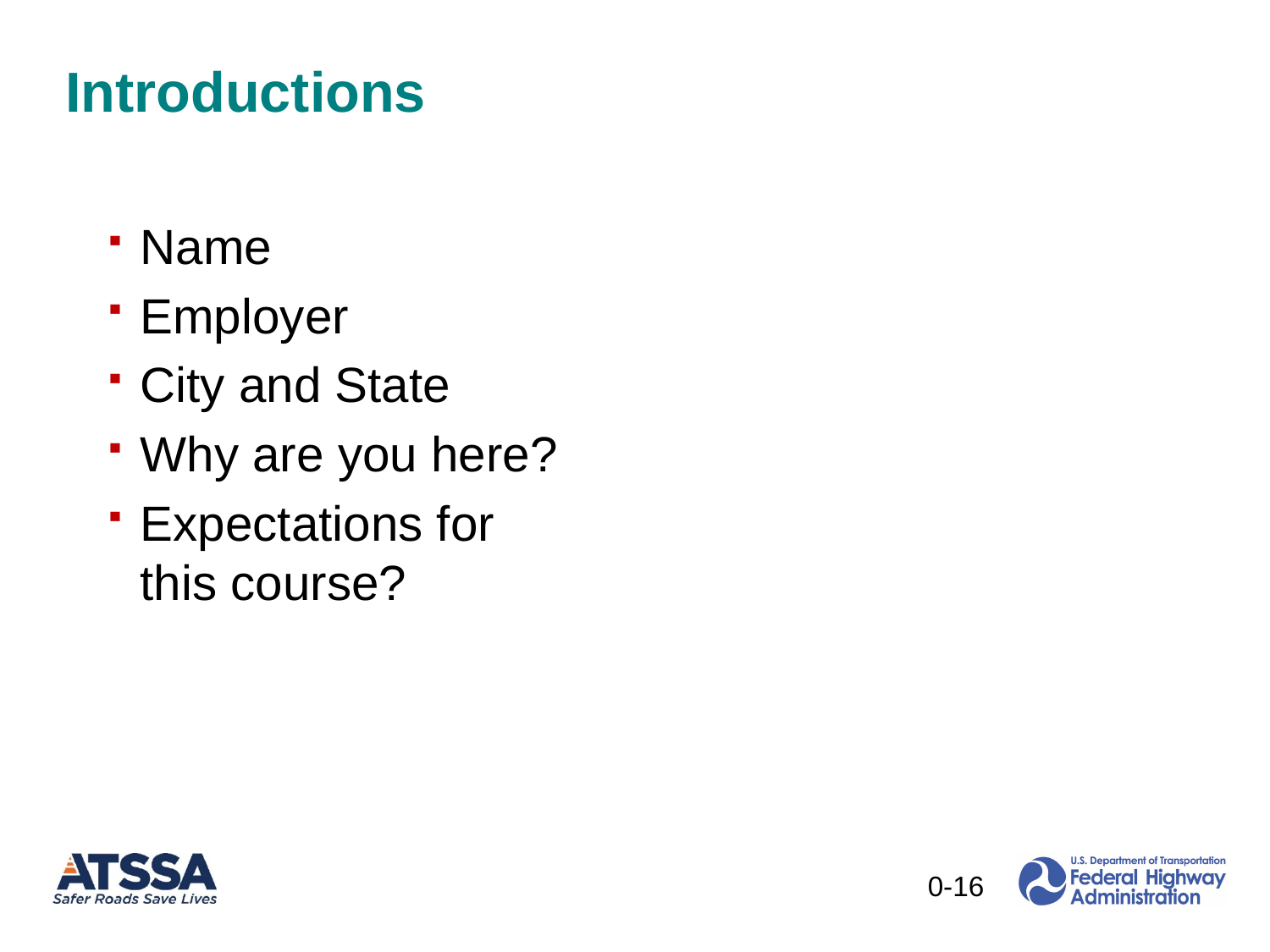

# Introductions
Name
Employer
City and State
Why are you here?
Expectations for this course?